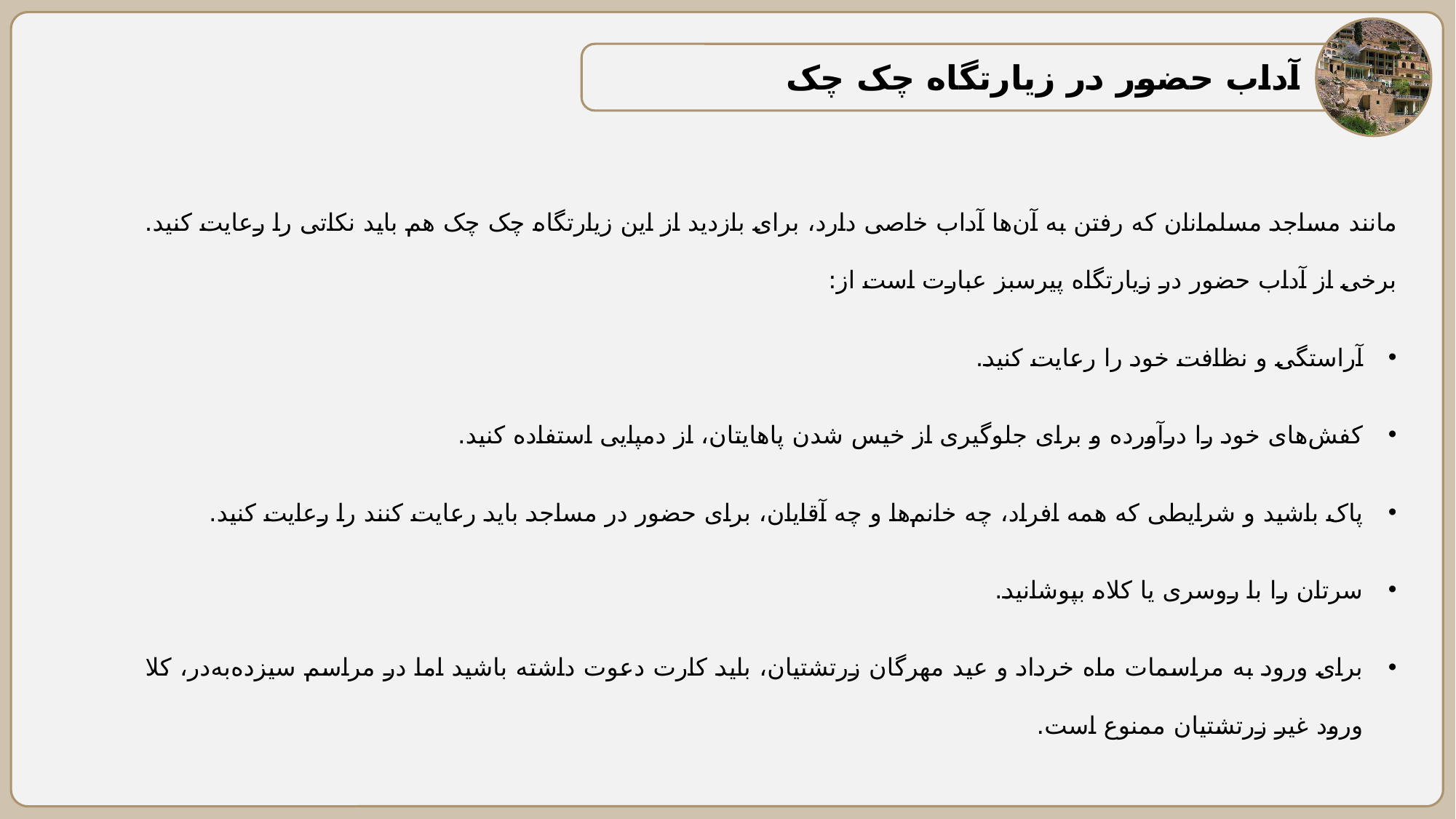

آداب حضور در زیارتگاه چک چک
مانند مساجد مسلمانان که رفتن به آن‌ها آداب خاصی دارد، برای بازدید از این زیارتگاه چک چک هم باید نکاتی را رعایت کنید. برخی از آداب حضور در زیارتگاه پیرسبز عبارت است از:
آراستگی و نظافت خود را رعایت کنید.
کفش‌های خود را درآورده و برای جلوگیری از خیس شدن پاهایتان، از دمپایی استفاده کنید.
پاک باشید و شرایطی که همه افراد، چه خانم‌ها و چه آقایان، برای حضور در مساجد باید رعایت کنند را رعایت کنید.
سرتان را با روسری یا کلاه بپوشانید.
برای ورود به مراسمات ماه خرداد و عید مهرگان زرتشتیان، باید کارت دعوت داشته باشید اما در مراسم سیزده‌به‌در، کلا ورود غیر زرتشتیان ممنوع است.